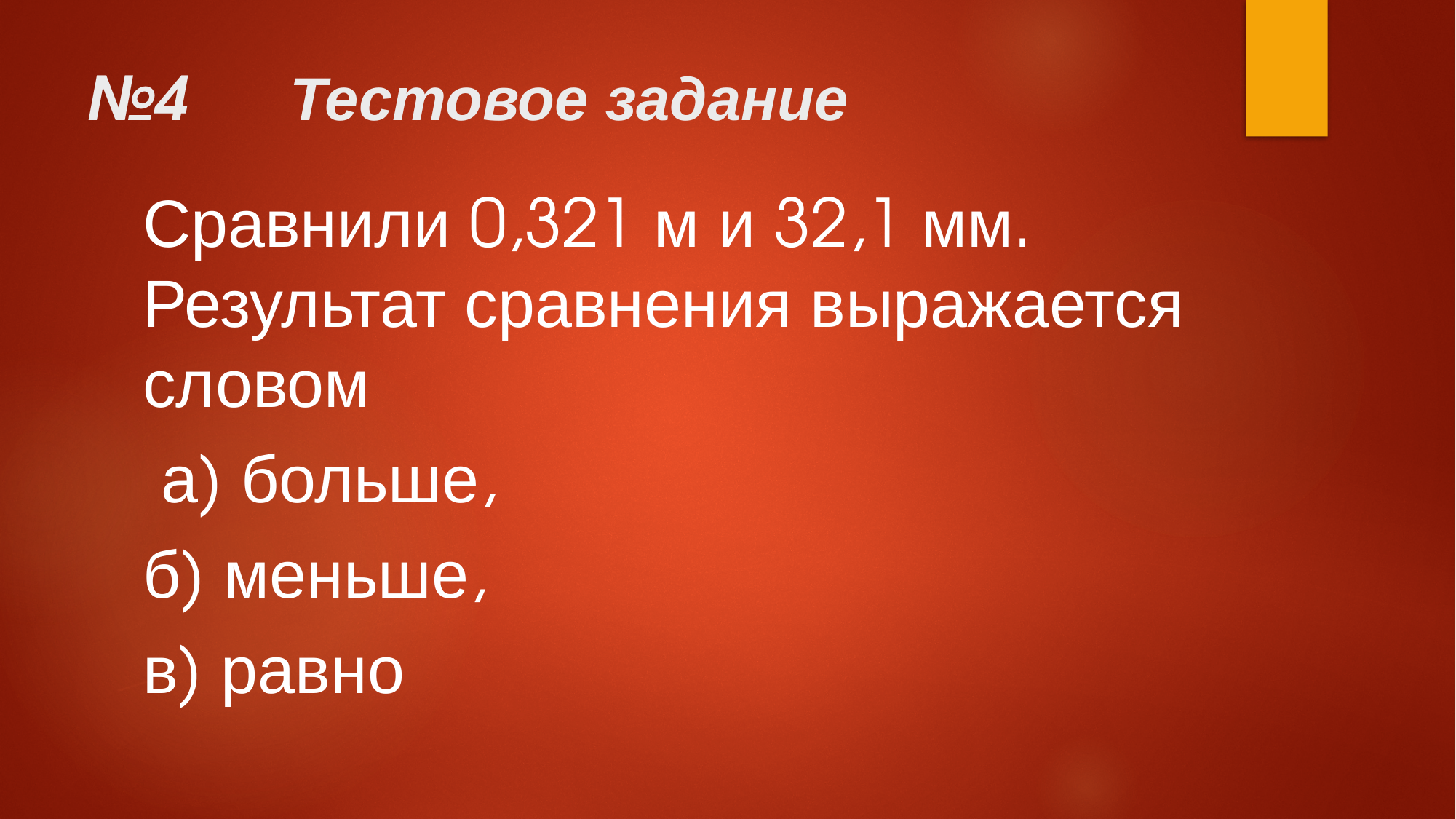

# №4      Тестовое задание
Сравнили 0,321 м и 32,1 мм. Результат сравнения выражается словом
 а) больше,
б) меньше,
в) равно